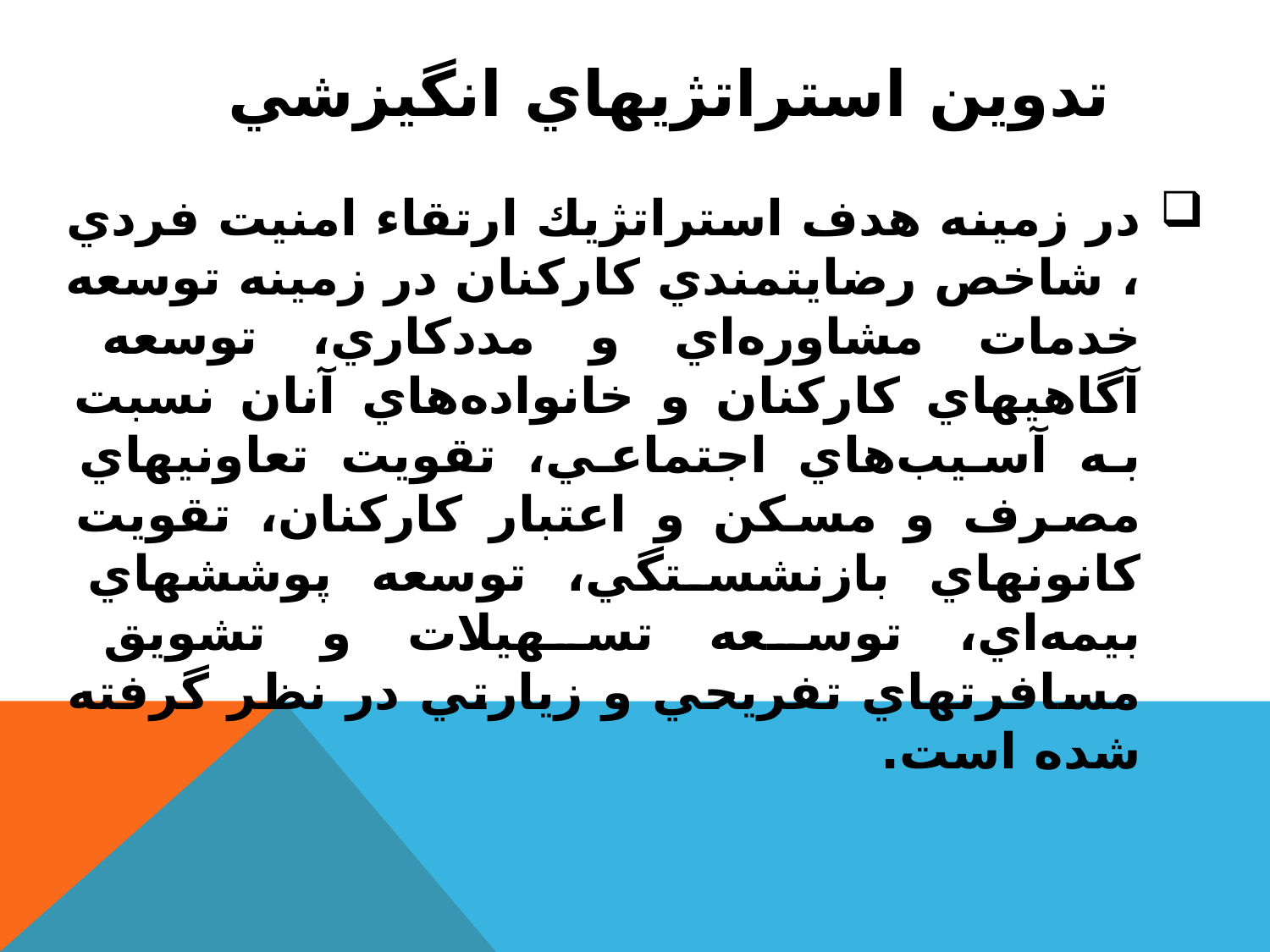

# تدوين استراتژيهاي انگيزشي
در زمينه هدف استراتژيك ارتقاء امنيت فردي ، شاخص رضايتمندي كاركنان در زمينه توسعه خدمات مشاوره‌اي و مددكاري، توسعه آگاهيهاي كاركنان و خانواده‌هاي آنان نسبت به آسيب‌هاي اجتماعي، تقويت تعاونيهاي مصرف و مسكن و اعتبار كاركنان، تقويت كانونهاي بازنشستگي، توسعه پوششهاي بيمه‌اي، توسعه تسهيلات و تشويق مسافرتهاي تفريحي و زيارتي در نظر گرفته شده است.